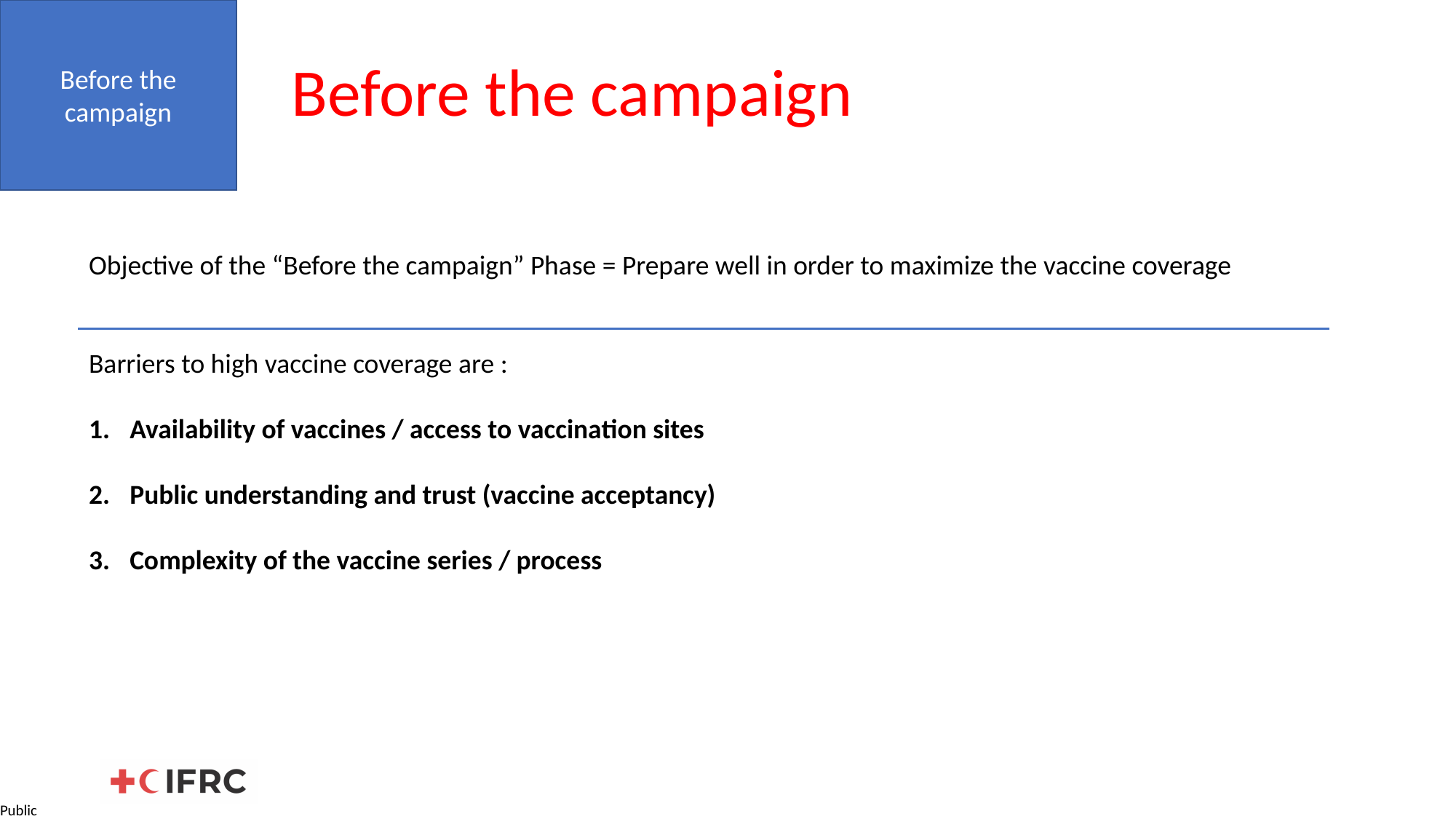

Before the campaign
# Before the campaign
Objective of the “Before the campaign” Phase = Prepare well in order to maximize the vaccine coverage

Barriers to high vaccine coverage are :

Availability of vaccines / access to vaccination sites

Public understanding and trust (vaccine acceptancy)
Complexity of the vaccine series / process